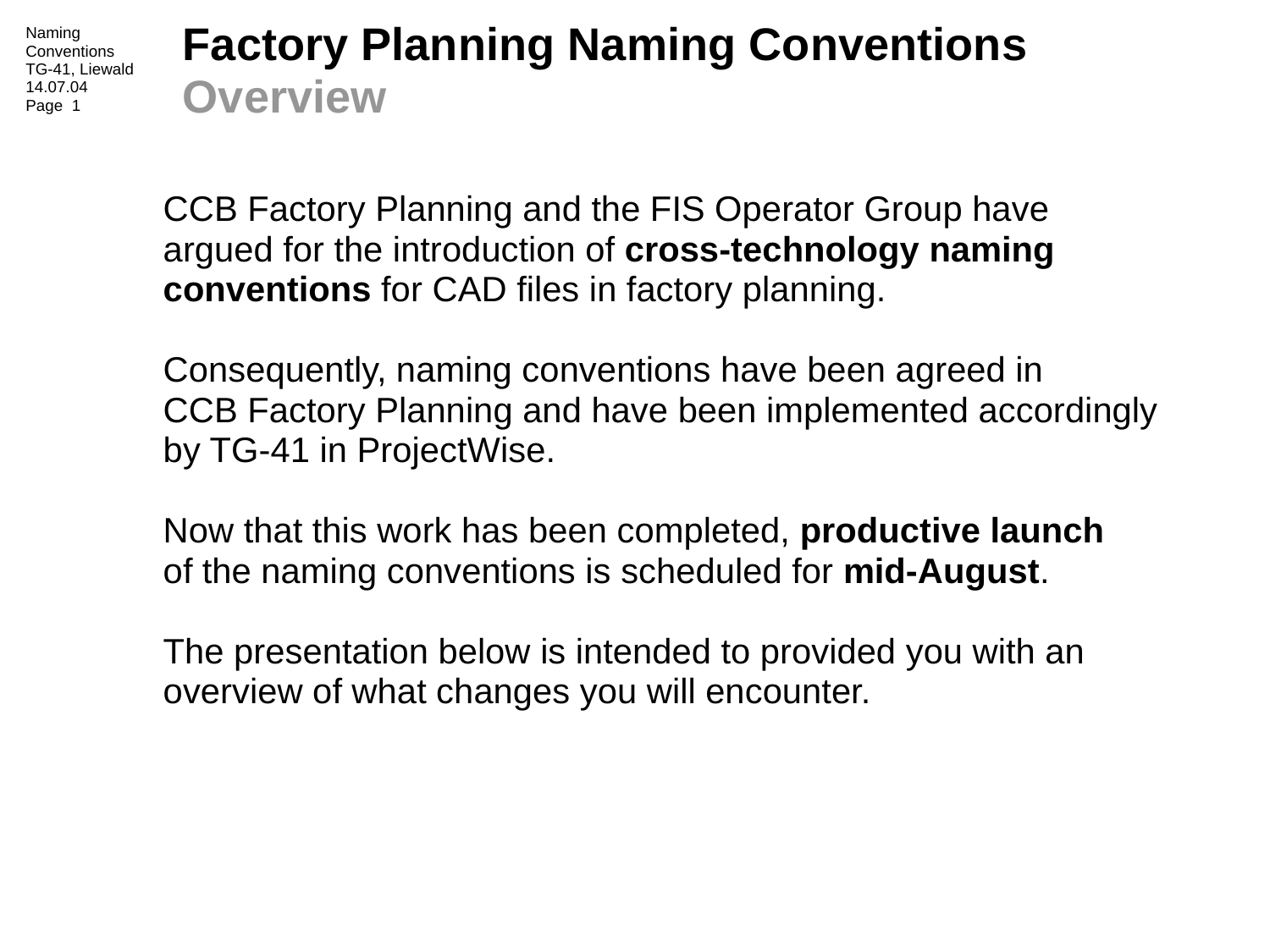

Factory Planning Naming Conventions
Overview
CCB Factory Planning and the FIS Operator Group have
argued for the introduction of cross-technology naming
conventions for CAD files in factory planning.

Consequently, naming conventions have been agreed in
CCB Factory Planning and have been implemented accordingly
by TG-41 in ProjectWise.

Now that this work has been completed, productive launch
of the naming conventions is scheduled for mid-August.

The presentation below is intended to provided you with an
overview of what changes you will encounter.